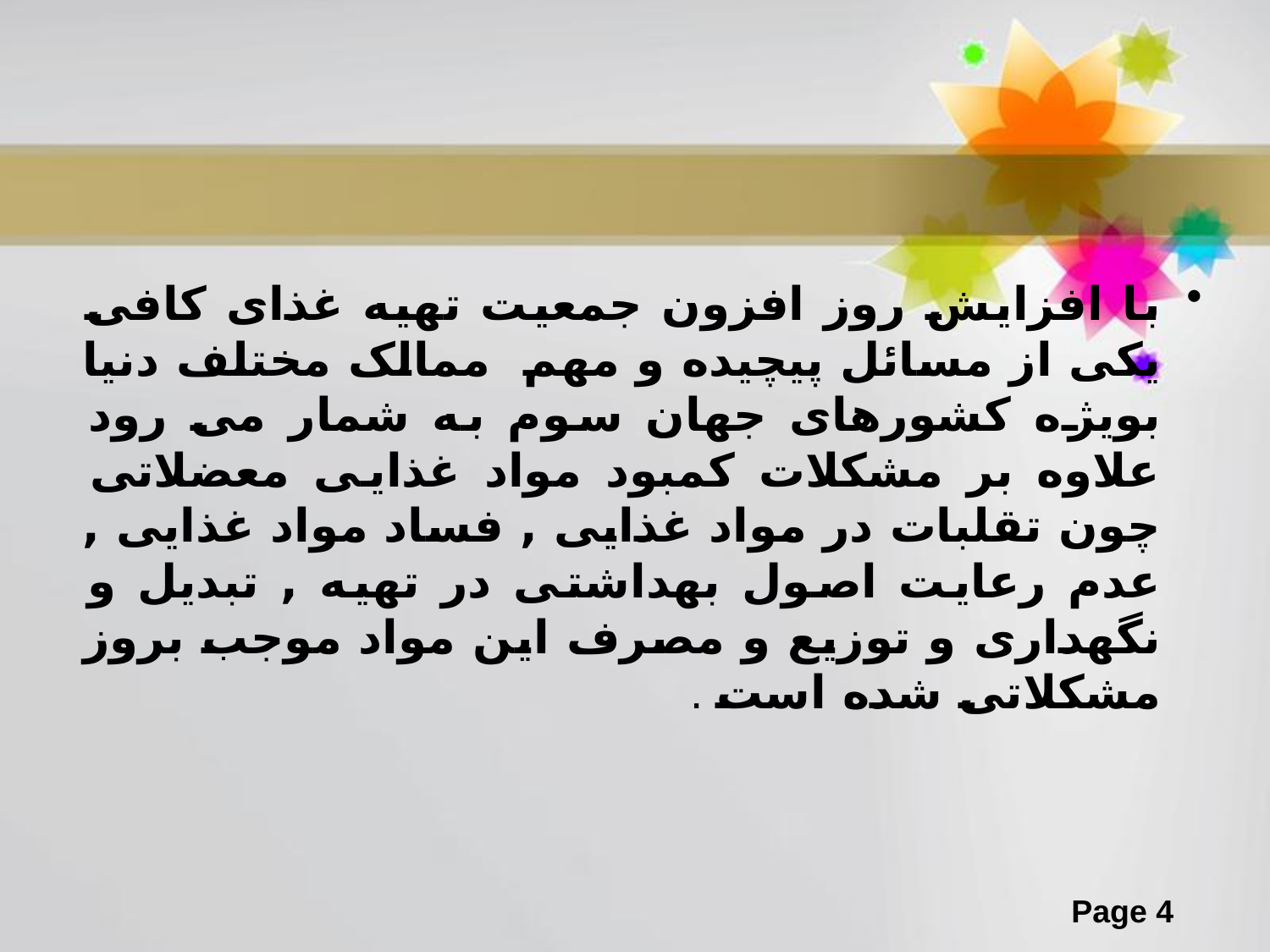

#
با افزایش روز افزون جمعیت تهیه غذای کافی یکی از مسائل پیچیده و مهم  ممالک مختلف دنیا بویژه کشورهای جهان سوم به شمار می رود علاوه بر مشکلات کمبود مواد غذایی معضلاتی چون تقلبات در مواد غذایی , فساد مواد غذایی , عدم رعایت اصول بهداشتی در تهیه , تبدیل و نگهداری و توزیع و مصرف این مواد موجب بروز مشکلاتی شده است .